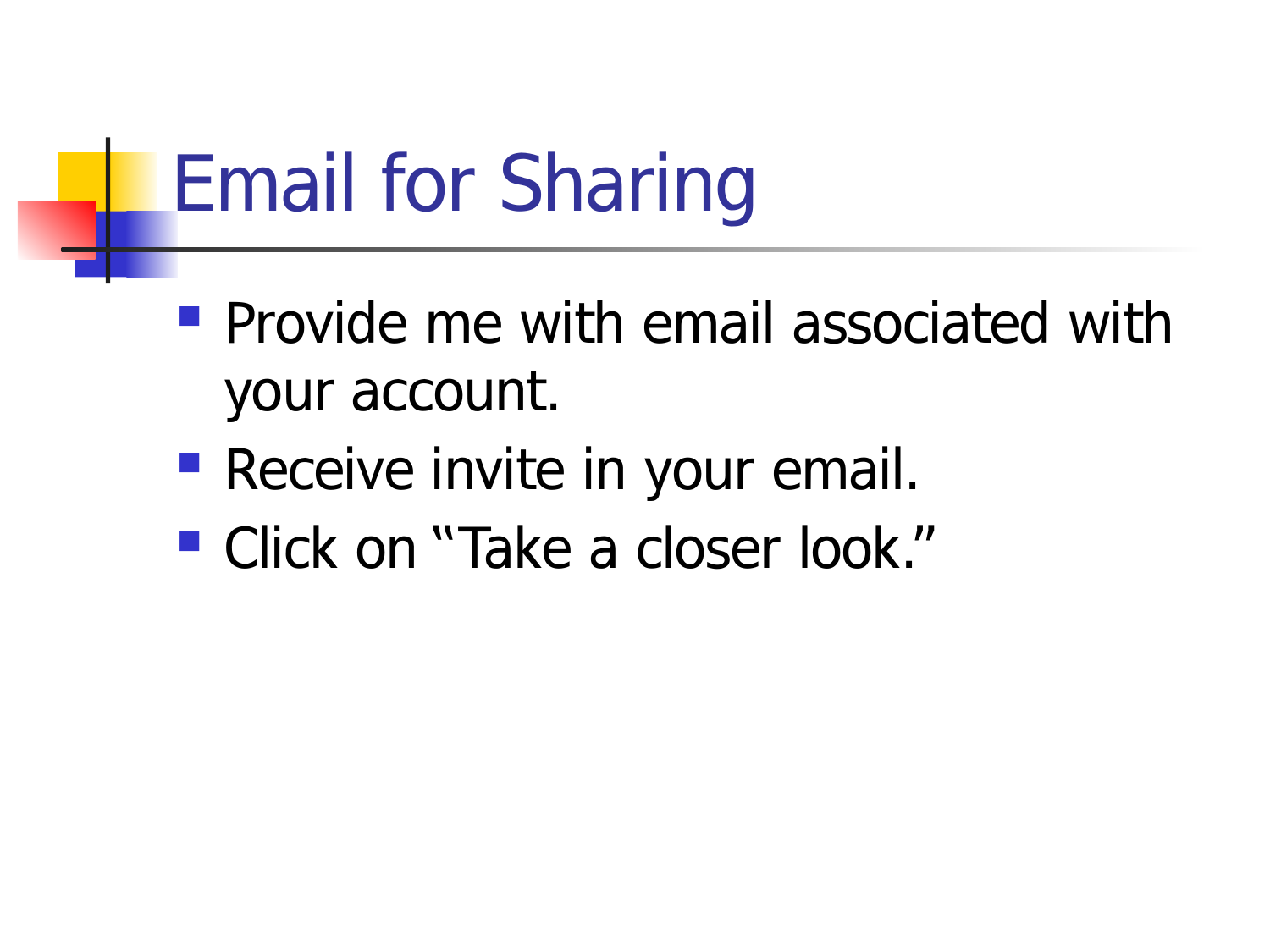

# Email for Sharing
Provide me with email associated with your account.
Receive invite in your email.
Click on “Take a closer look.”